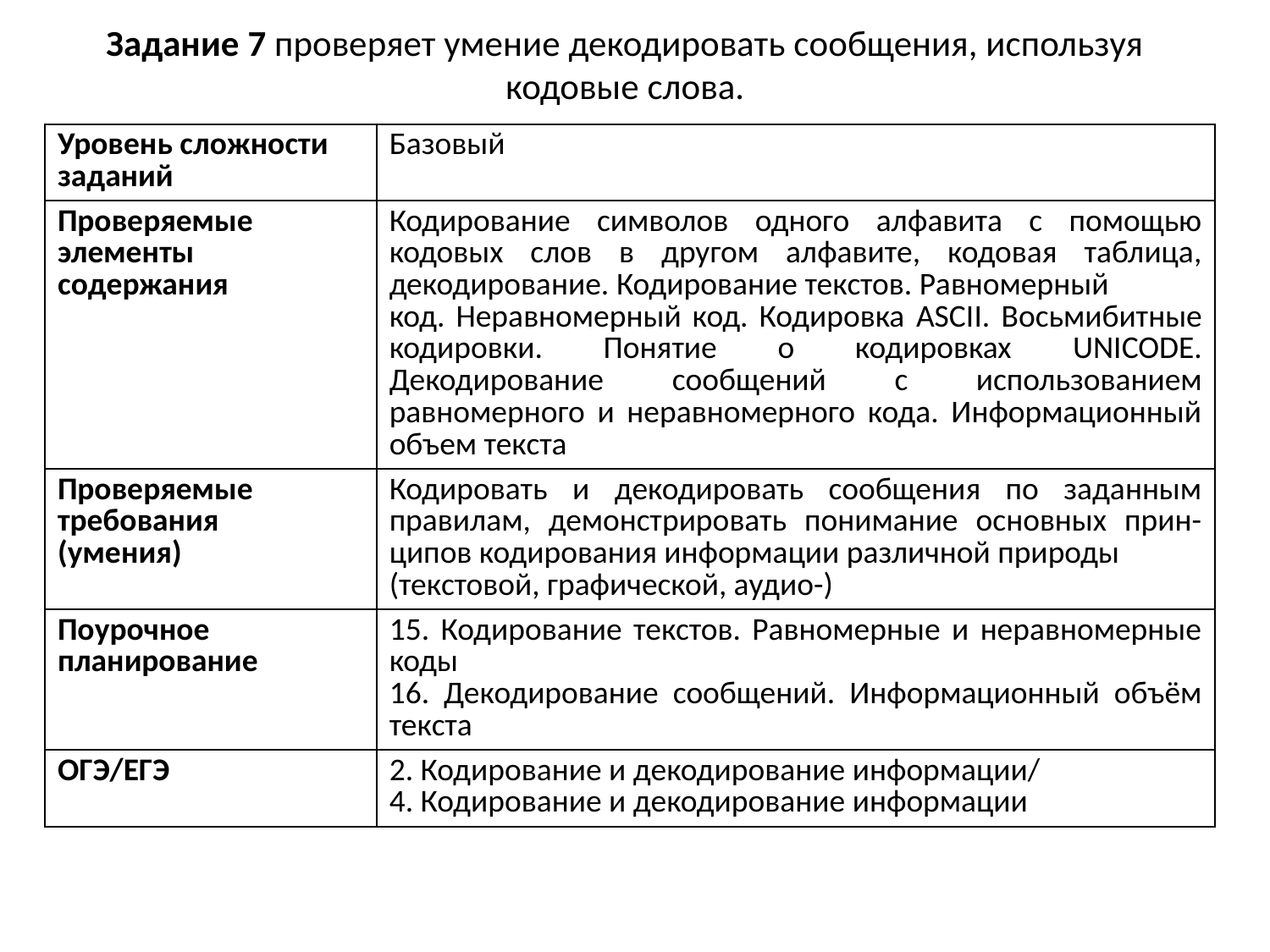

# Задание 7 проверяет умение декодировать сообщения, используя кодовые слова.
| Уровень сложности заданий | Базовый |
| --- | --- |
| Проверяемые элементы содержания | Кодирование символов одного алфавита с помощью кодовых слов в другом алфавите, кодовая таблица, декодирование. Кодирование текстов. Равномерный код. Неравномерный код. Кодировка ASCII. Восьмибитные кодировки. Понятие о кодировках UNICODE. Декодирование сообщений с использованием равномерного и неравномерного кода. Информационный объем текста |
| Проверяемые требования (умения) | Кодировать и декодировать сообщения по заданным правилам, демонстрировать понимание основных прин-ципов кодирования информации различной природы (текстовой, графической, аудио-) |
| Поурочное планирование | 15. Кодирование текстов. Равномерные и неравномерные коды 16. Декодирование сообщений. Информационный объём текста |
| ОГЭ/ЕГЭ | 2. Кодирование и декодирование информации/ 4. Кодирование и декодирование информации |